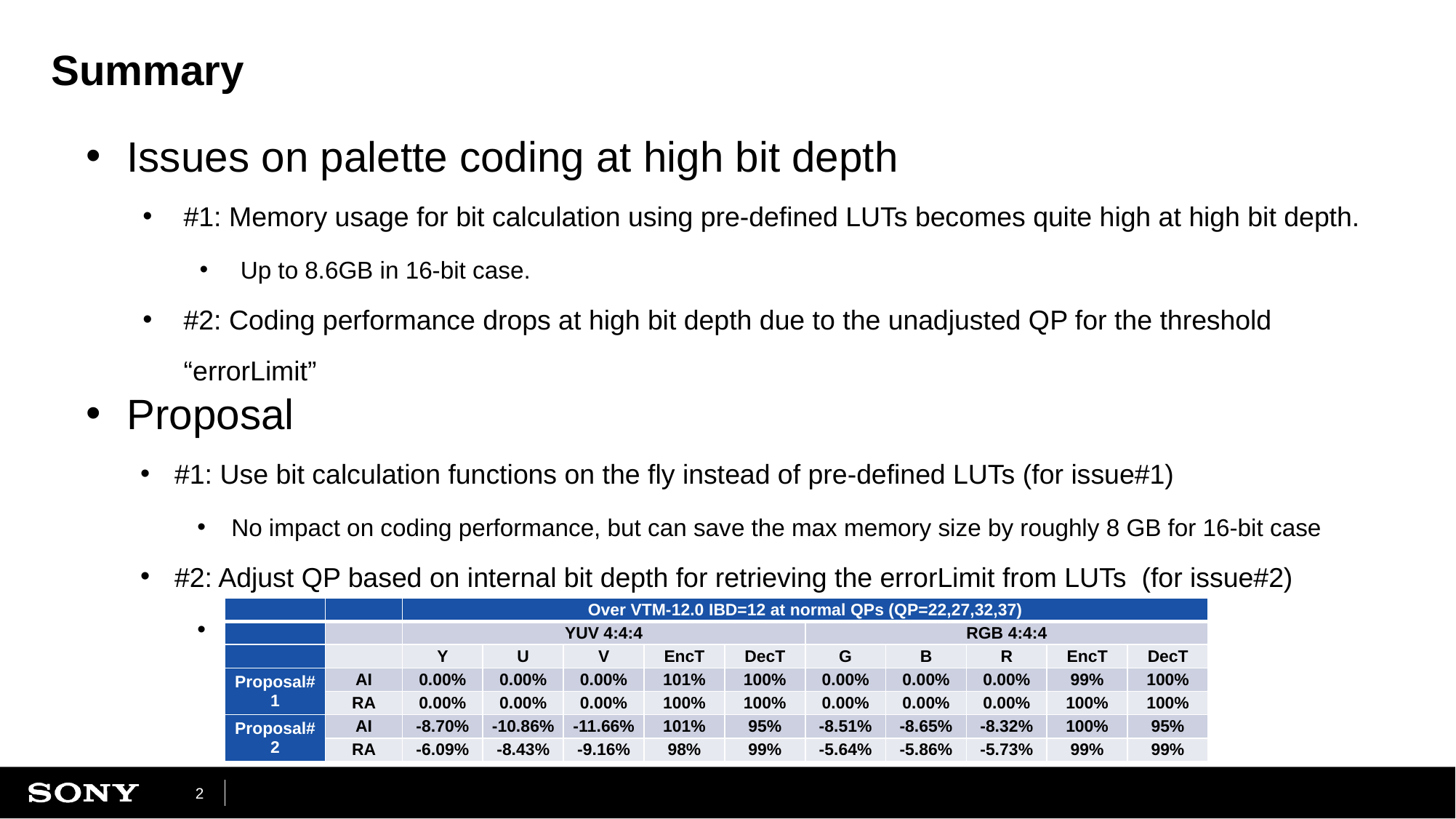

# Summary
Issues on palette coding at high bit depth
#1: Memory usage for bit calculation using pre-defined LUTs becomes quite high at high bit depth.
Up to 8.6GB in 16-bit case.
#2: Coding performance drops at high bit depth due to the unadjusted QP for the threshold “errorLimit”
Proposal
#1: Use bit calculation functions on the fly instead of pre-defined LUTs (for issue#1)
No impact on coding performance, but can save the max memory size by roughly 8 GB for 16-bit case
#2: Adjust QP based on internal bit depth for retrieving the errorLimit from LUTs  (for issue#2)
BD-rate gain: ~8.5% for AI, ~6.0% for RA at normal QPs

|  |  | Over VTM-12.0 IBD=12 at normal QPs (QP=22,27,32,37) |  |  |  |  |  |  |  |  |  |
| --- | --- | --- | --- | --- | --- | --- | --- | --- | --- | --- | --- |
|  |  | YUV 4:4:4 |  |  |  |  | RGB 4:4:4 |  |  |  |  |
|  |  | Y | U | V | EncT | DecT | G | B | R | EncT | DecT |
| Proposal#1 | AI | 0.00% | 0.00% | 0.00% | 101% | 100% | 0.00% | 0.00% | 0.00% | 99% | 100% |
|  | RA | 0.00% | 0.00% | 0.00% | 100% | 100% | 0.00% | 0.00% | 0.00% | 100% | 100% |
| Proposal#2 | AI | -8.70% | -10.86% | -11.66% | 101% | 95% | -8.51% | -8.65% | -8.32% | 100% | 95% |
|  | RA | -6.09% | -8.43% | -9.16% | 98% | 99% | -5.64% | -5.86% | -5.73% | 99% | 99% |